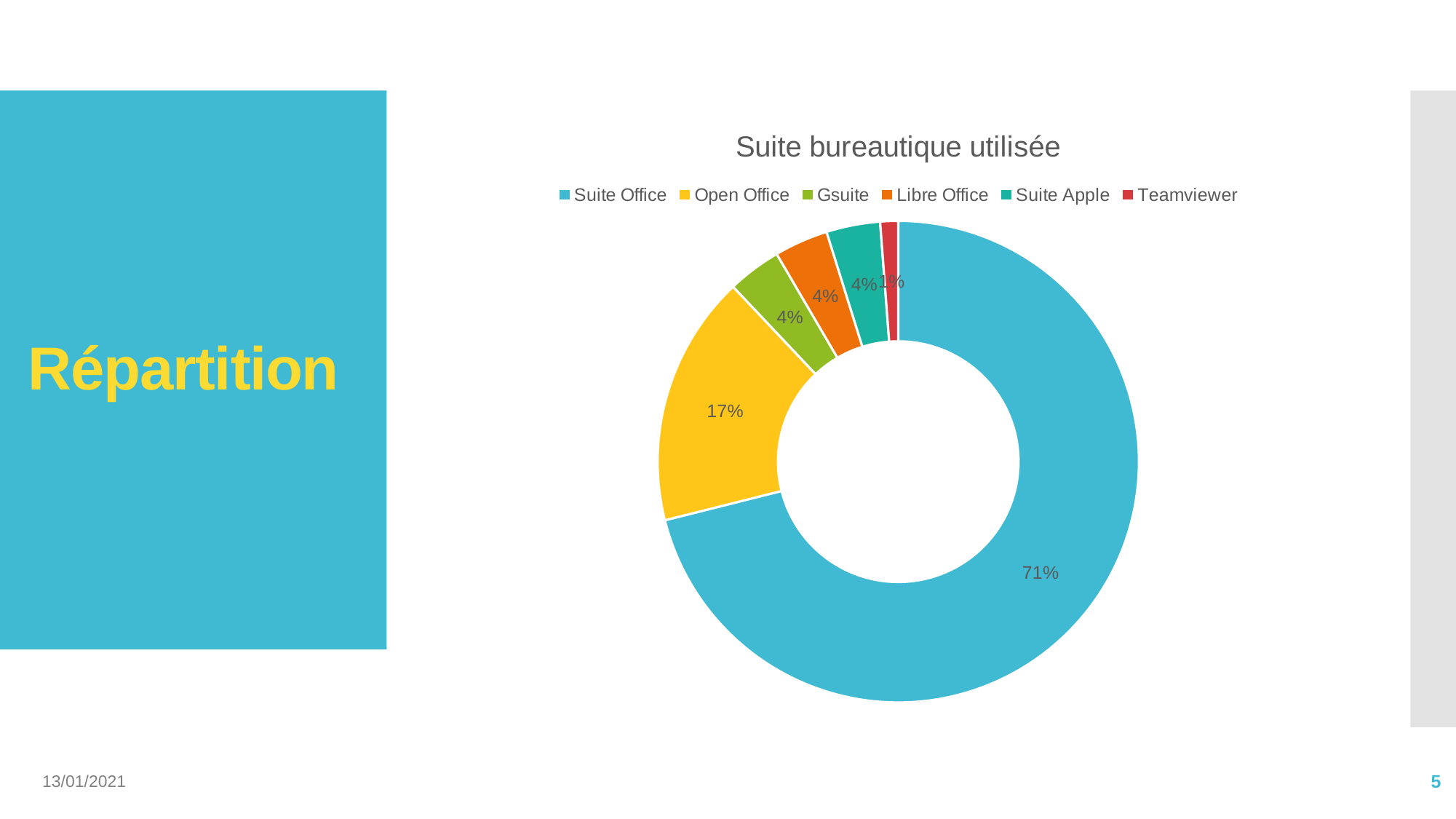

# Répartition

### Chart: Suite bureautique utilisée

| Category | Nombre |
|---|---|
| Suite Office | 59.0 |
| Open Office | 14.0 |
| Gsuite | 3.0 |
| Libre Office | 3.0 |
| Suite Apple | 3.0 |
| Teamviewer | 1.0 |
13/01/2021
5